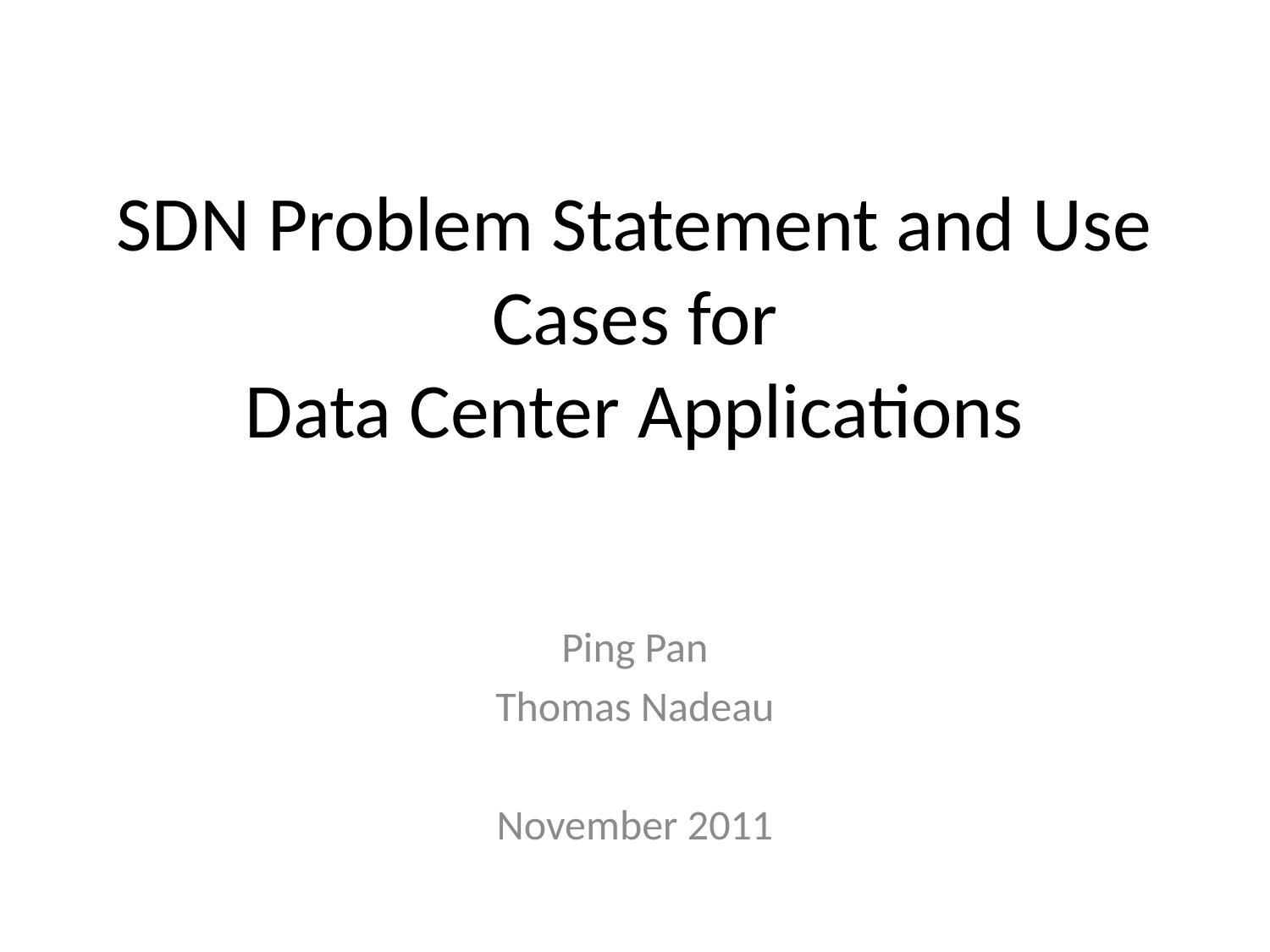

# SDN Problem Statement and Use Cases for Data Center Applications
Ping Pan
Thomas Nadeau

November 2011